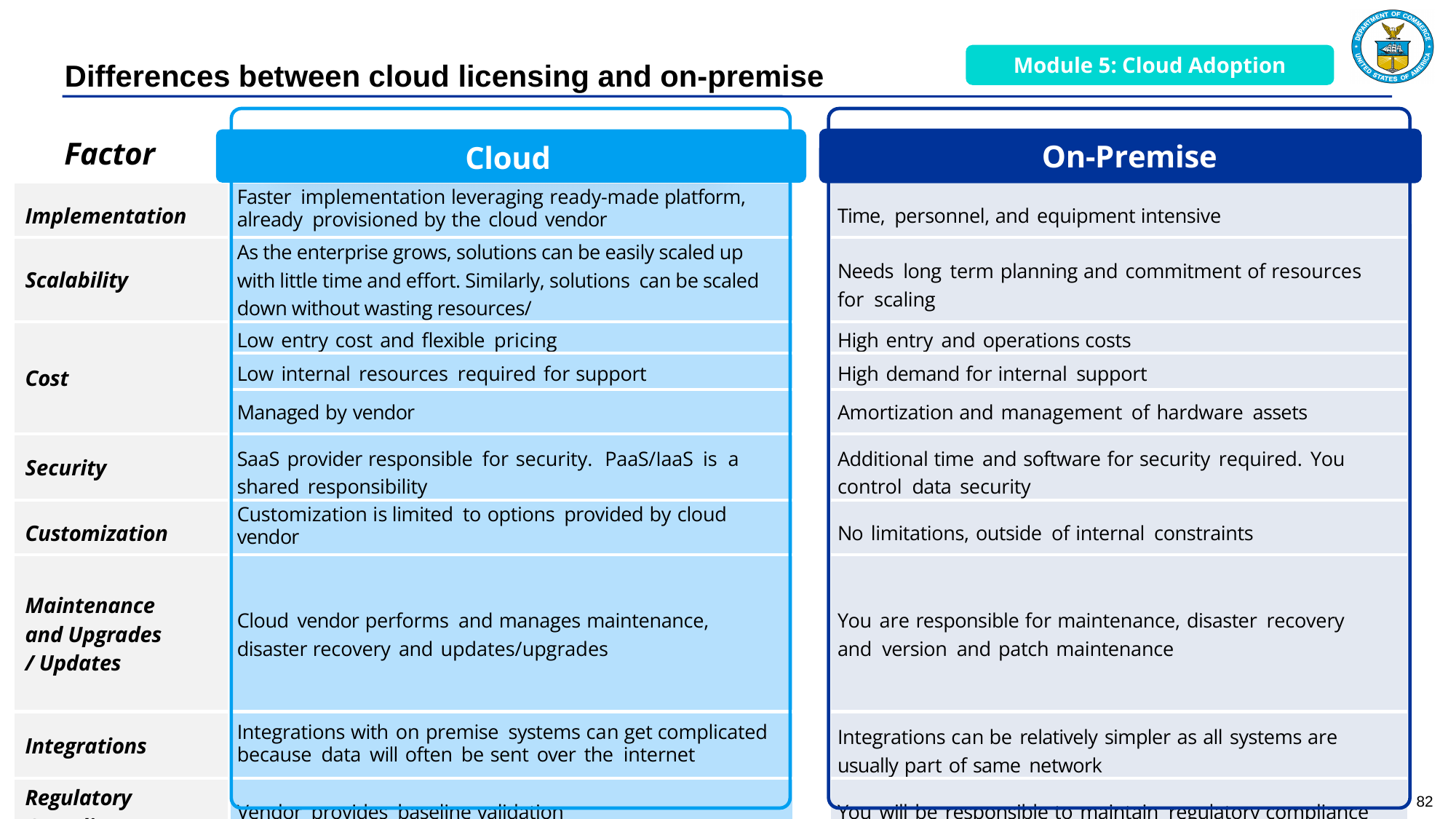

Module 5: Cloud Adoption
# Differences between cloud licensing and on-premise

Factor

On-Premise
Cloud
| Implementation | Faster implementation leveraging ready-made platform, already provisioned by the cloud vendor |  | Time, personnel, and equipment intensive |
| --- | --- | --- | --- |
| Scalability | As the enterprise grows, solutions can be easily scaled up with little time and effort. Similarly, solutions can be scaled down without wasting resources/ |  | Needs long term planning and commitment of resources for scaling |
| Cost | Low entry cost and flexible pricing |  | High entry and operations costs |
|  | Low internal resources required for support |  | High demand for internal support |
|  | Managed by vendor |  | Amortization and management of hardware assets |
| Security | SaaS provider responsible for security. PaaS/IaaS is a shared responsibility |  | Additional time and software for security required. You control data security |
| Customization | Customization is limited to options provided by cloud vendor |  | No limitations, outside of internal constraints |
| Maintenance and Upgrades / Updates | Cloud vendor performs and manages maintenance, disaster recovery and updates/upgrades |  | You are responsible for maintenance, disaster recovery and version and patch maintenance |
| Integrations | Integrations with on premise systems can get complicated because data will often be sent over the internet |  | Integrations can be relatively simpler as all systems are usually part of same network |
| Regulatory Compliance | Vendor provides baseline validation |  | You will be responsible to maintain regulatory compliance |